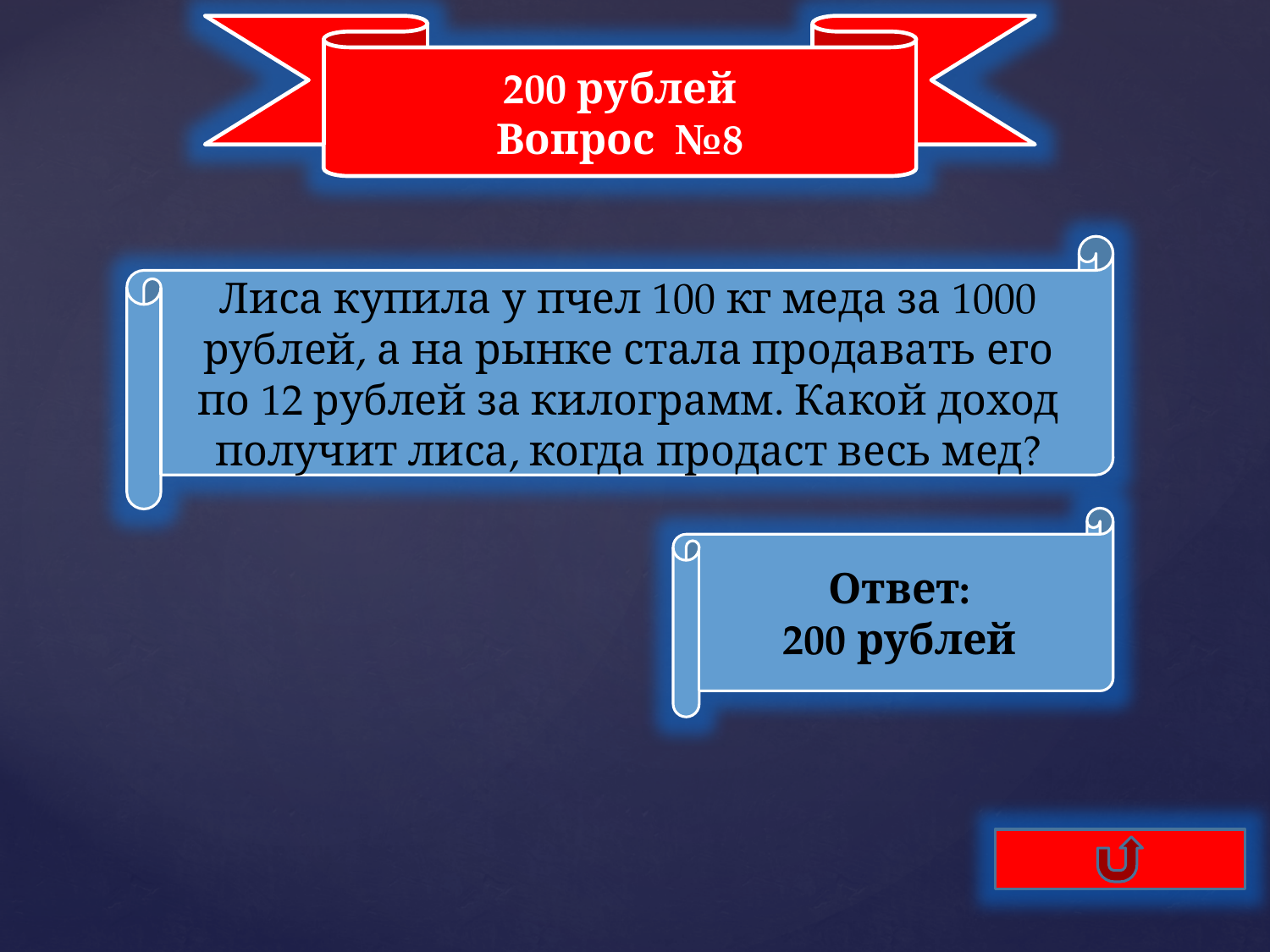

200 рублей
Вопрос  №8
Лиса купила у пчел 100 кг меда за 1000 рублей, а на рынке стала продавать его по 12 рублей за килограмм. Какой доход получит лиса, когда продаст весь мед?
Ответ:
200 рублей